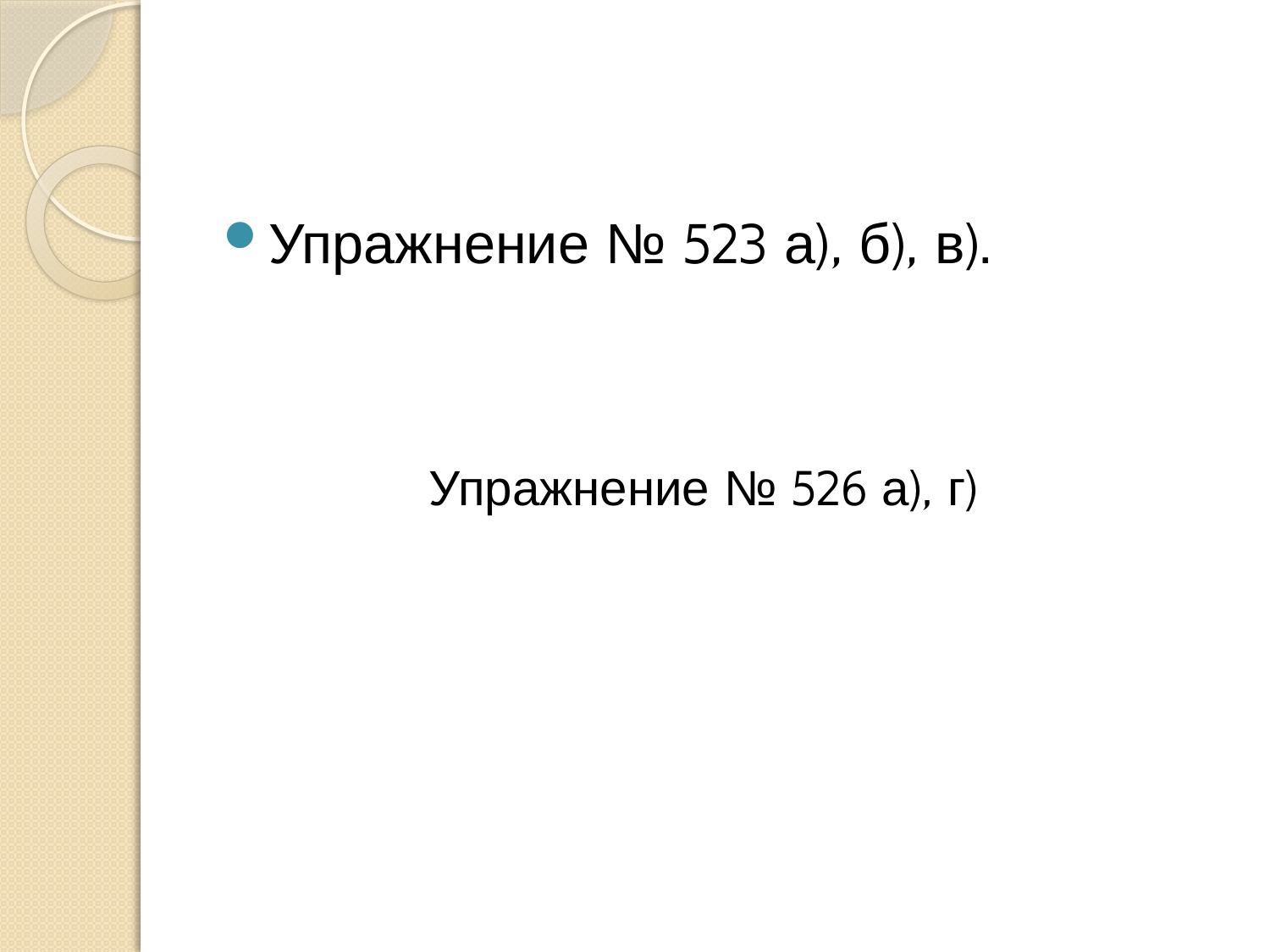

Упражнение № 523 а), б), в).
Упражнение № 526 а), г)